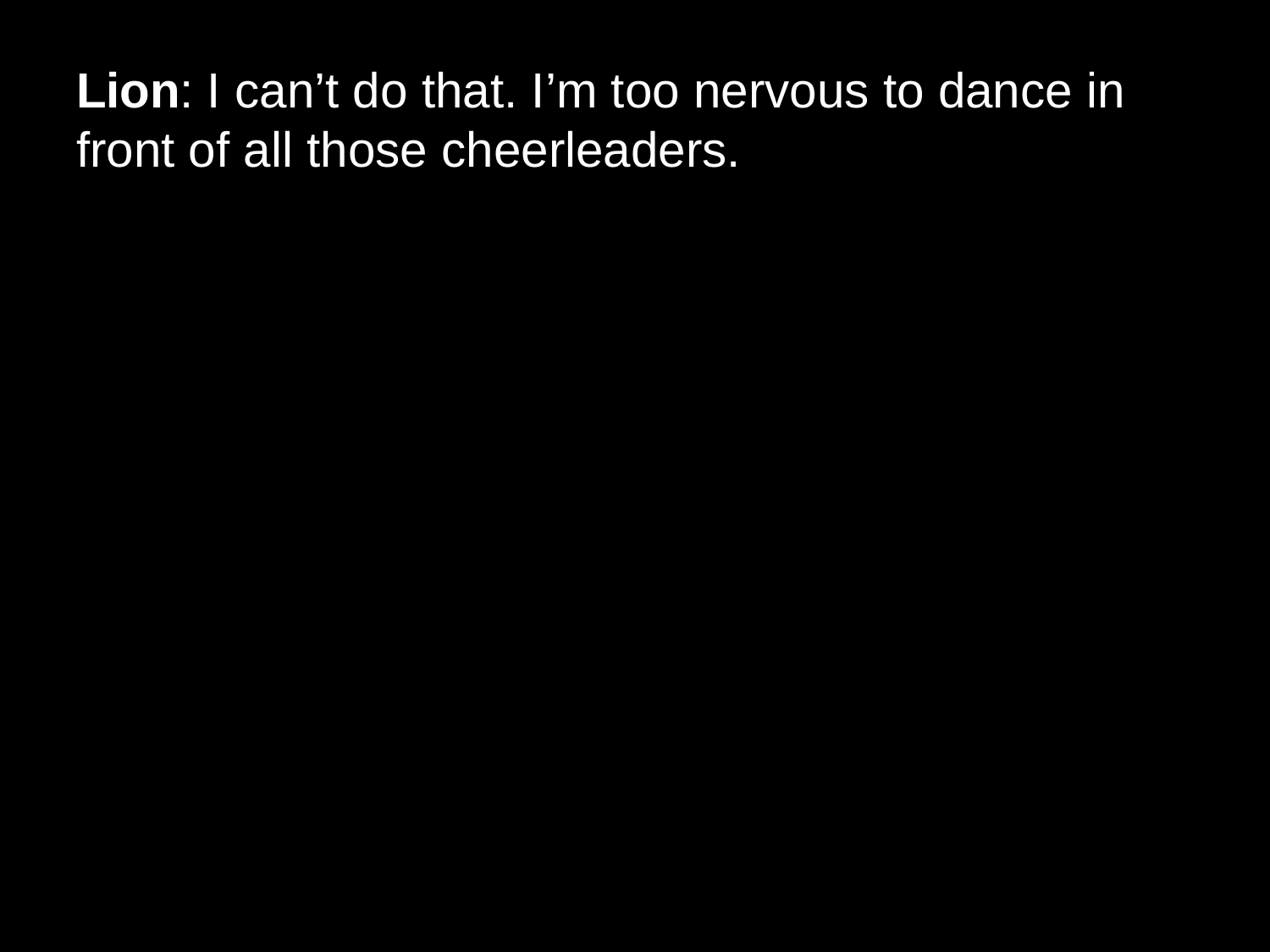

# Lion: I can’t do that. I’m too nervous to dance in front of all those cheerleaders.